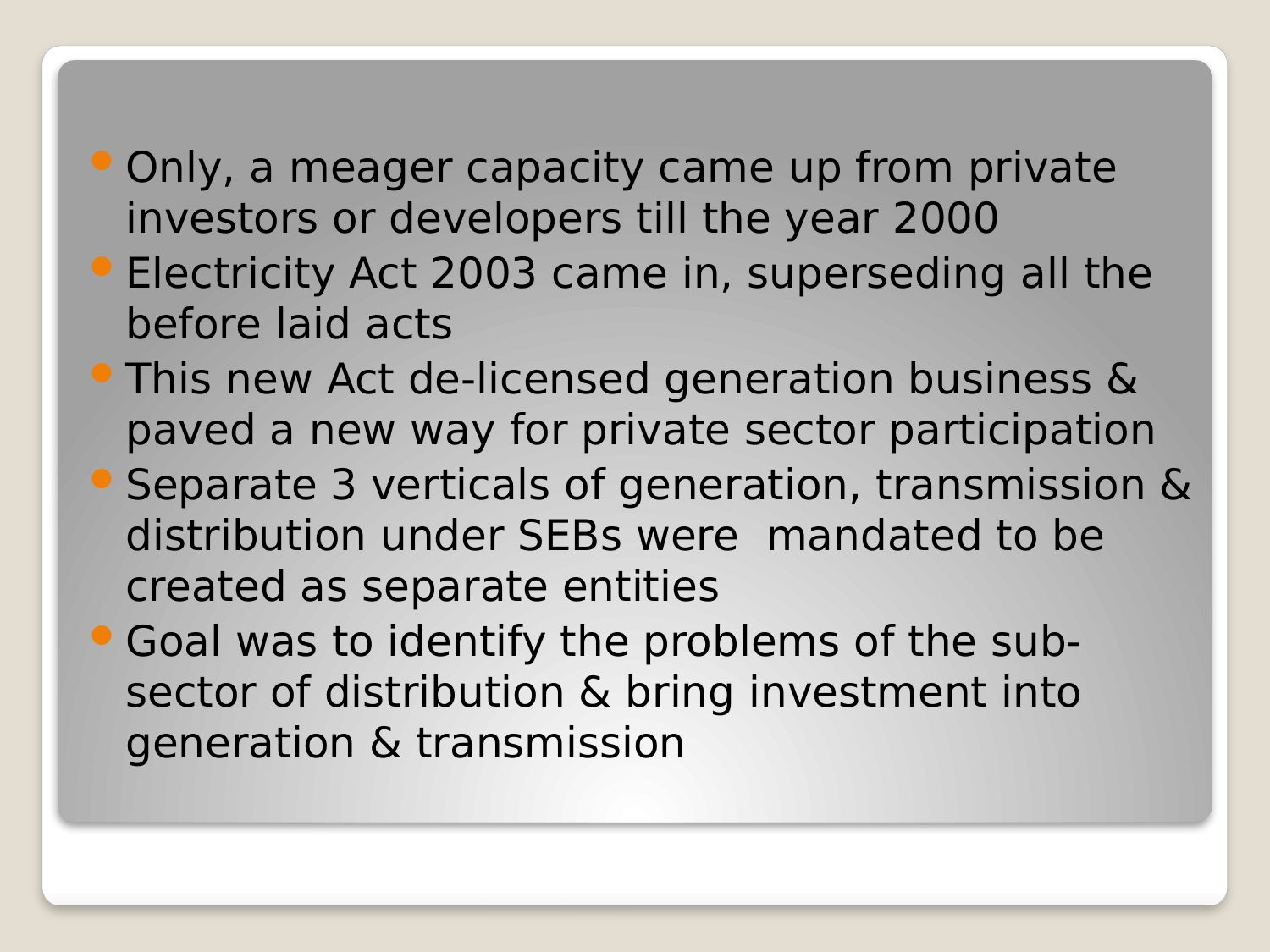

Only, a meager capacity came up from private investors or developers till the year 2000
Electricity Act 2003 came in, superseding all the before laid acts
This new Act de-licensed generation business & paved a new way for private sector participation
Separate 3 verticals of generation, transmission & distribution under SEBs were  mandated to be created as separate entities
Goal was to identify the problems of the sub-sector of distribution & bring investment into generation & transmission